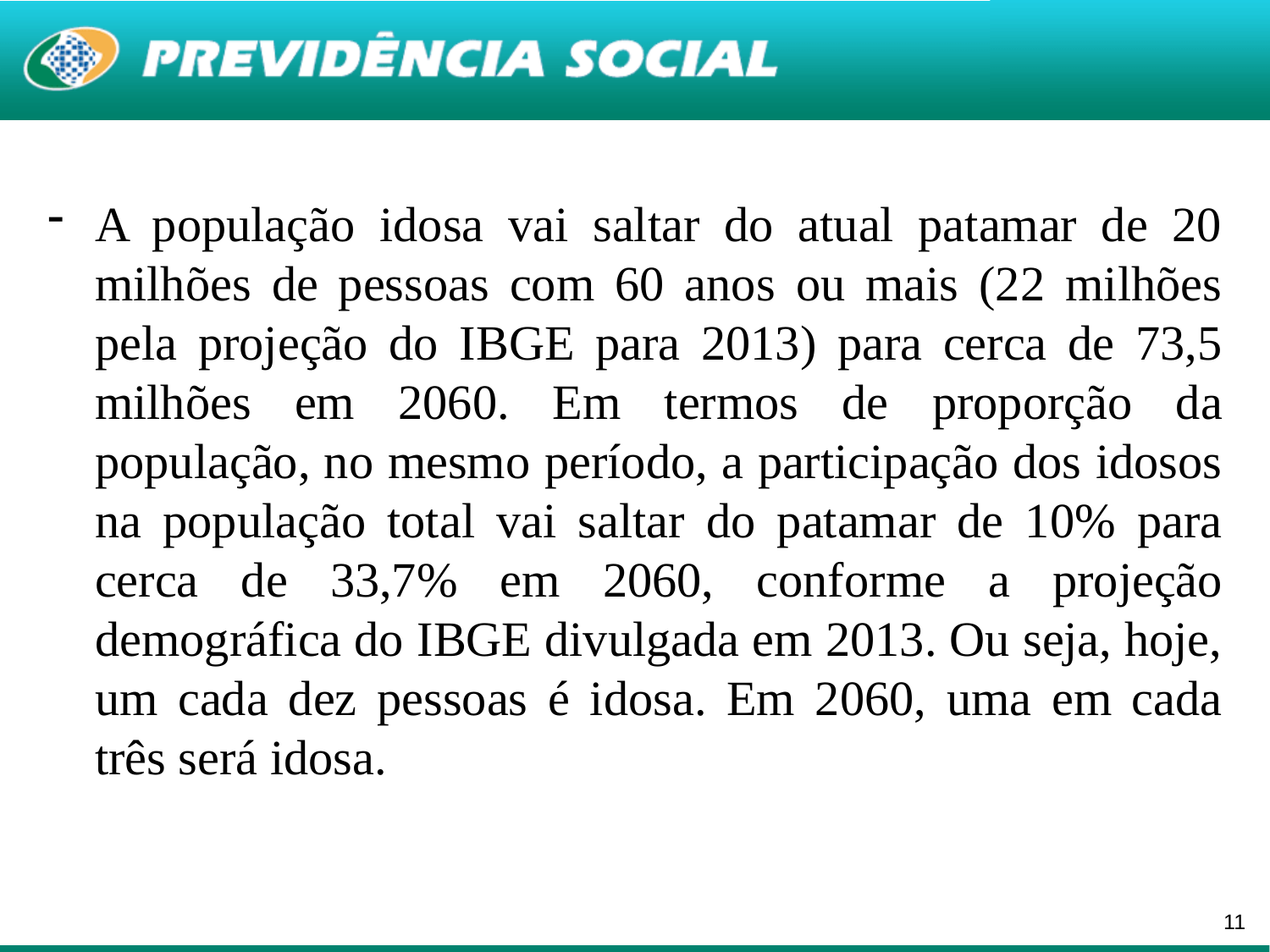

A população idosa vai saltar do atual patamar de 20 milhões de pessoas com 60 anos ou mais (22 milhões pela projeção do IBGE para 2013) para cerca de 73,5 milhões em 2060. Em termos de proporção da população, no mesmo período, a participação dos idosos na população total vai saltar do patamar de 10% para cerca de 33,7% em 2060, conforme a projeção demográfica do IBGE divulgada em 2013. Ou seja, hoje, um cada dez pessoas é idosa. Em 2060, uma em cada três será idosa.